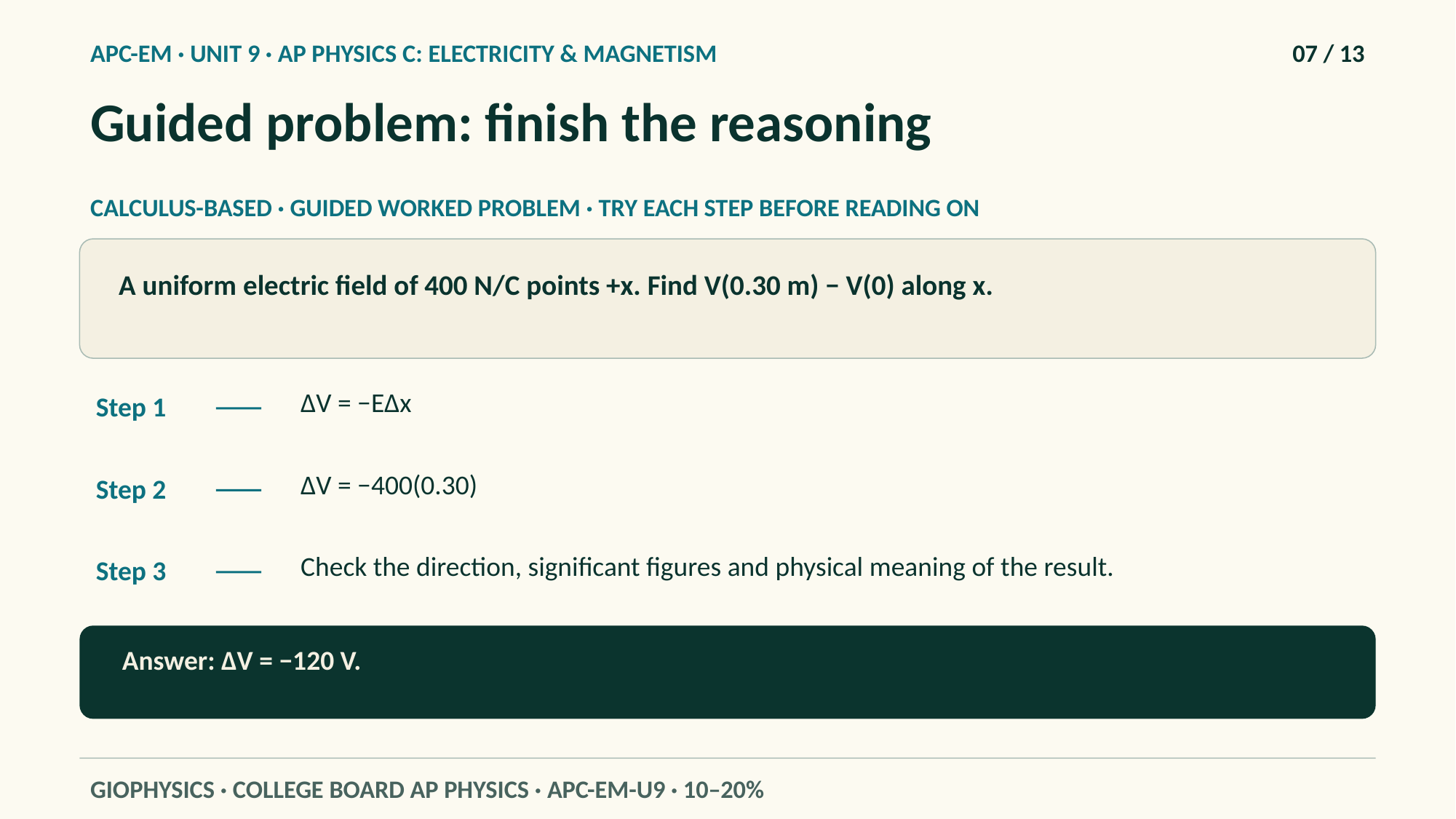

APC-EM · UNIT 9 · AP PHYSICS C: ELECTRICITY & MAGNETISM
07 / 13
Guided problem: finish the reasoning
CALCULUS-BASED · GUIDED WORKED PROBLEM · TRY EACH STEP BEFORE READING ON

A uniform electric field of 400 N/C points +x. Find V(0.30 m) − V(0) along x.
ΔV = −EΔx
Step 1

ΔV = −400(0.30)
Step 2

Check the direction, significant figures and physical meaning of the result.
Step 3

Answer: ΔV = −120 V.

GIOPHYSICS · COLLEGE BOARD AP PHYSICS · APC-EM-U9 · 10–20%